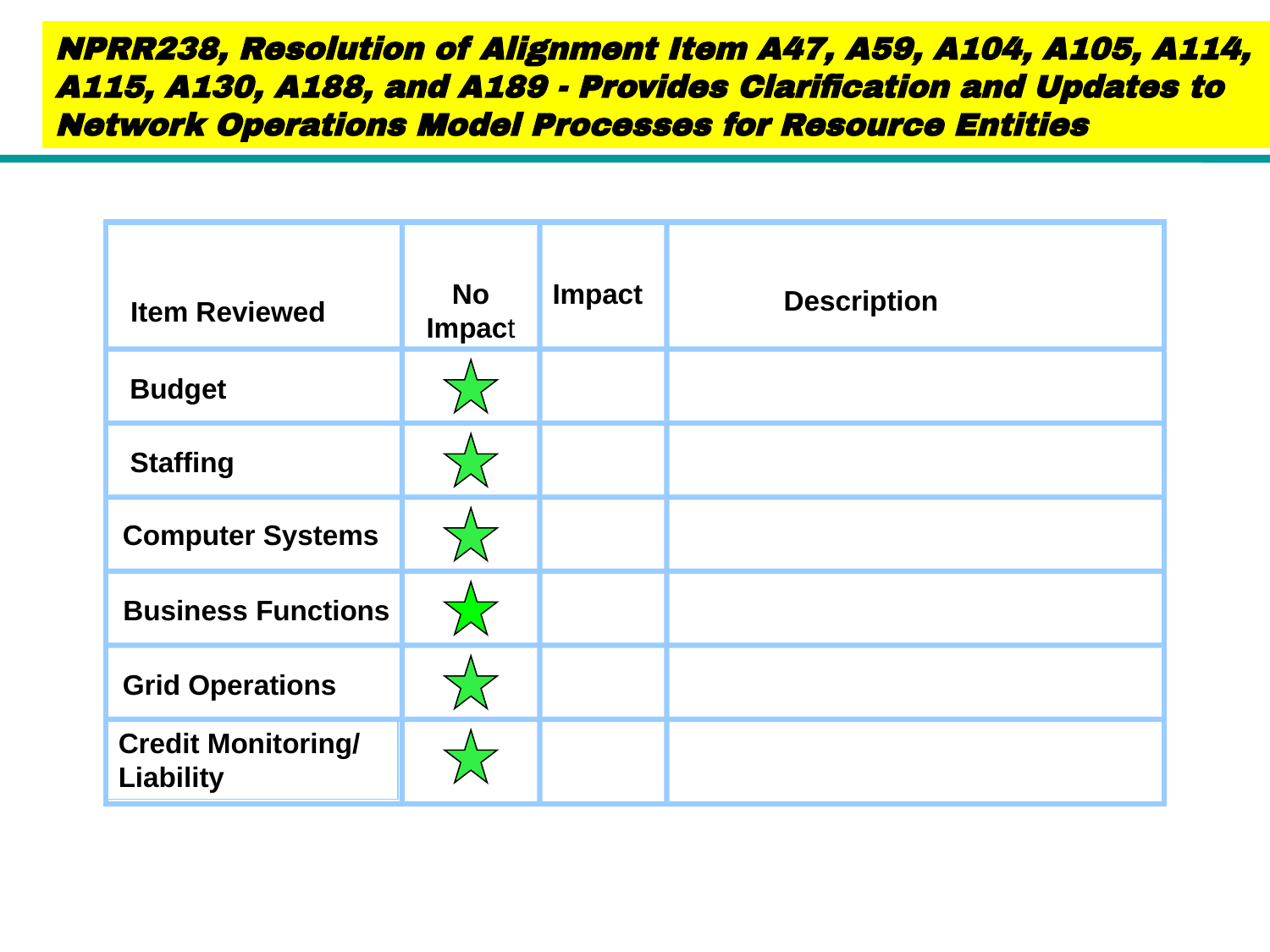

NPRR238, Resolution of Alignment Item A47, A59, A104, A105, A114, A115, A130, A188, and A189 - Provides Clarification and Updates to Network Operations Model Processes for Resource Entities

No
Impact
Impact
Description
Item Reviewed

Budget

Staffing

Computer Systems

Business Functions

Grid Operations

Credit Monitoring/
Liability